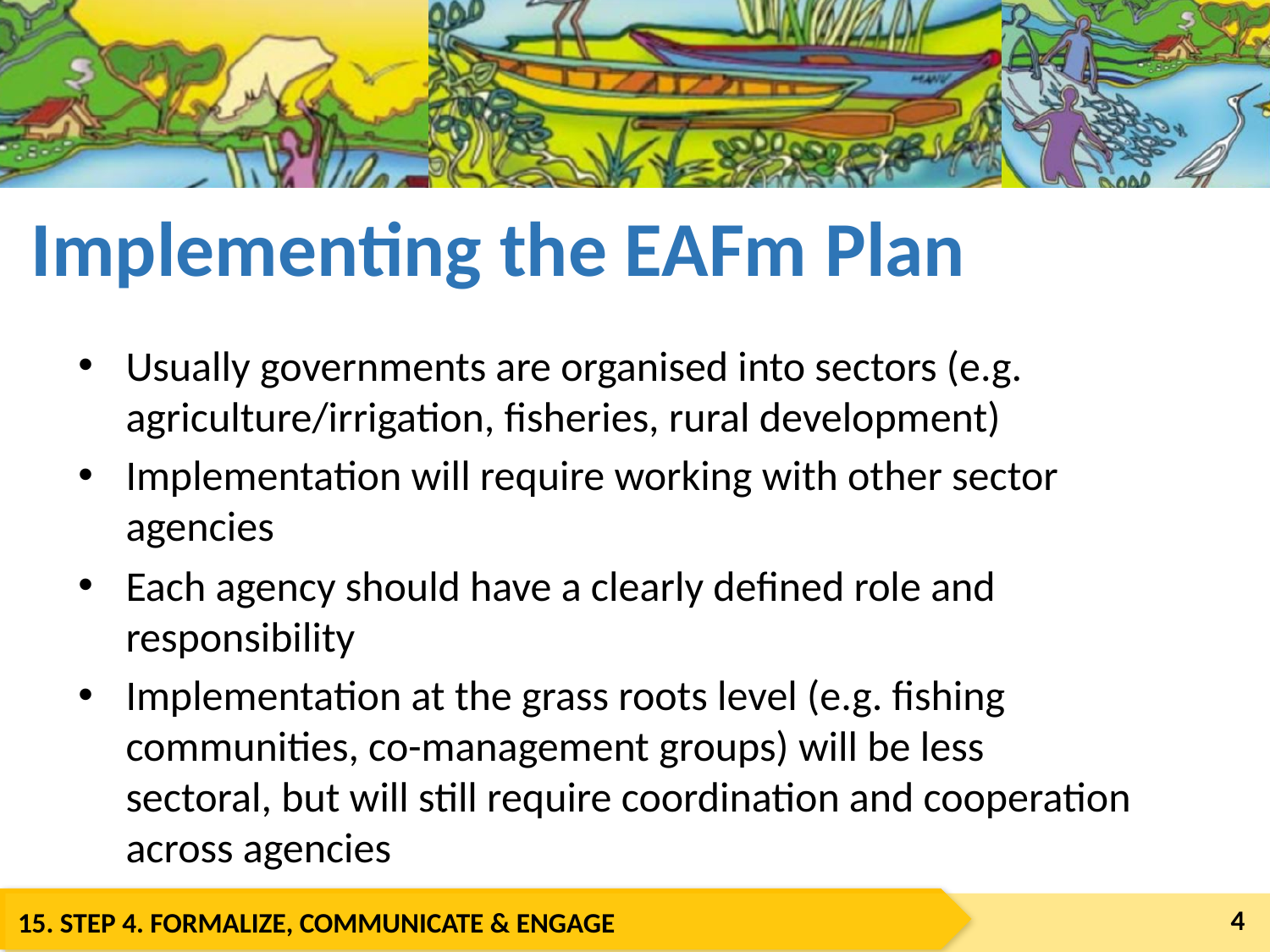

Implementing the EAFm Plan
Usually governments are organised into sectors (e.g. agriculture/irrigation, fisheries, rural development)
Implementation will require working with other sector agencies
Each agency should have a clearly defined role and responsibility
Implementation at the grass roots level (e.g. fishing communities, co-management groups) will be less sectoral, but will still require coordination and cooperation across agencies

4